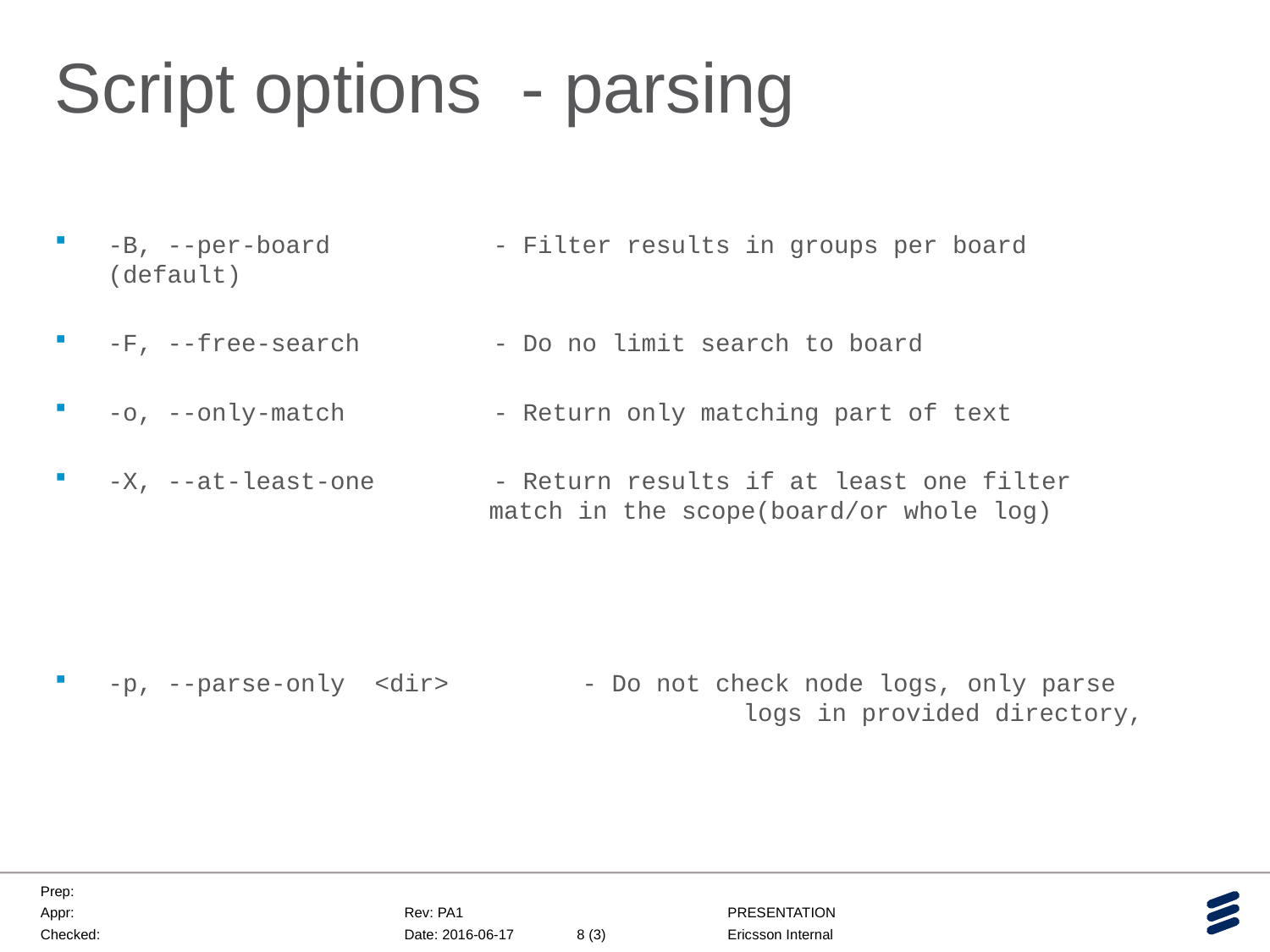

# Script options  - parsing
-B, --per-board           - Filter results in groups per board (default)

-F, --free-search         - Do no limit search to board

-o, --only-match          - Return only matching part of text

-X, --at-least-one        - Return results if at least one filter 				match in the scope(board/or whole log)

-p, --parse-only  <dir>         - Do not check node logs, only parse 					logs in provided directory,